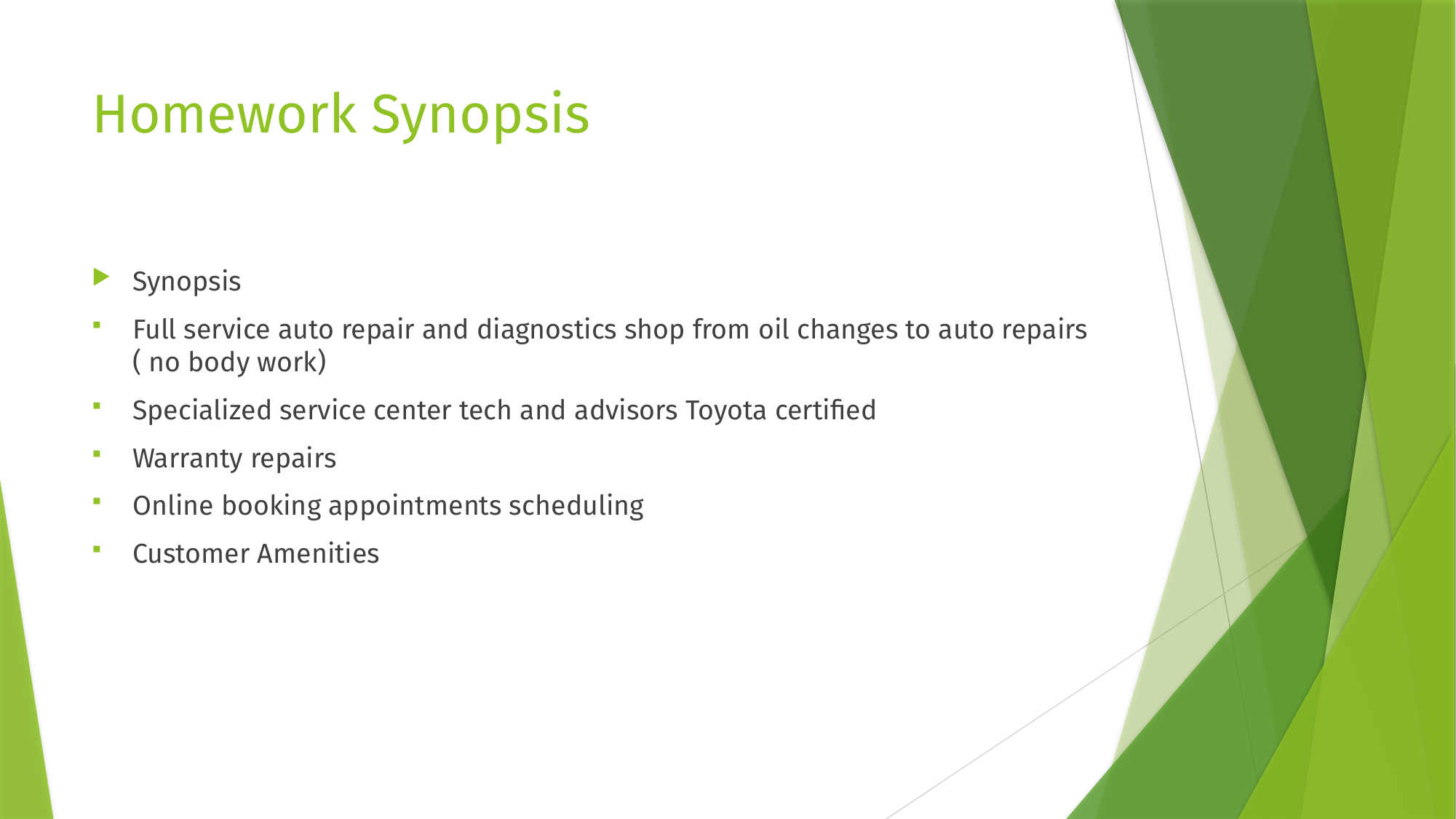

# Homework Synopsis
Synopsis
Full service auto repair and diagnostics shop from oil changes to auto repairs ( no body work)
Specialized service center tech and advisors Toyota certified
Warranty repairs
Online booking appointments scheduling
Customer Amenities